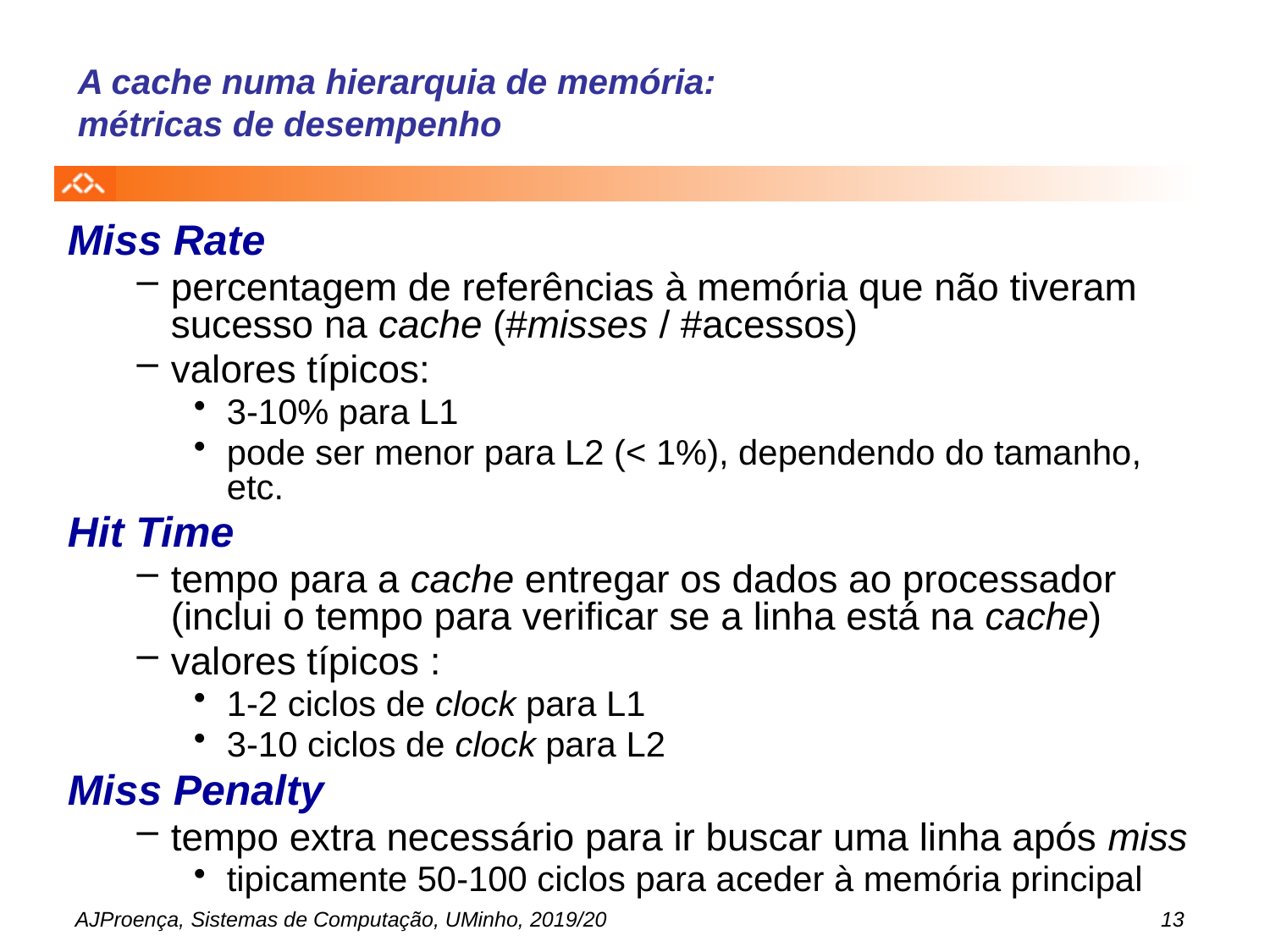

# A cache numa hierarquia de memória: métricas de desempenho
Miss Rate
percentagem de referências à memória que não tiveram sucesso na cache (#misses / #acessos)
valores típicos:
3-10% para L1
pode ser menor para L2 (< 1%), dependendo do tamanho, etc.
Hit Time
tempo para a cache entregar os dados ao processador (inclui o tempo para verificar se a linha está na cache)
valores típicos :
1-2 ciclos de clock para L1
3-10 ciclos de clock para L2
Miss Penalty
tempo extra necessário para ir buscar uma linha após miss
tipicamente 50-100 ciclos para aceder à memória principal